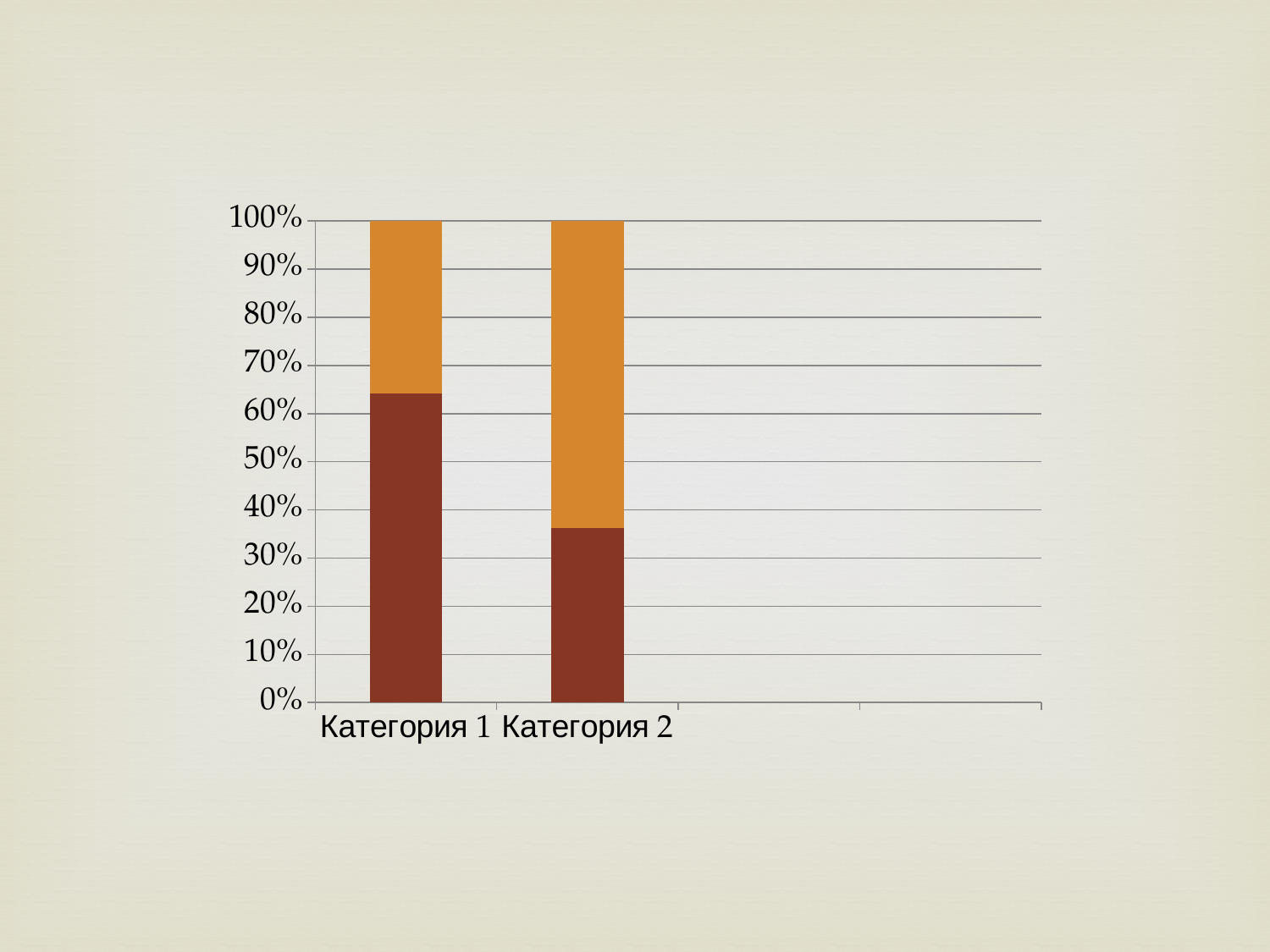

### Chart

| Category | Ряд 1 | Ряд 2 | Ряд 3 |
|---|---|---|---|
| Категория 1 | 4.3 | 2.4 | None |
| Категория 2 | 2.5 | 4.4 | None |